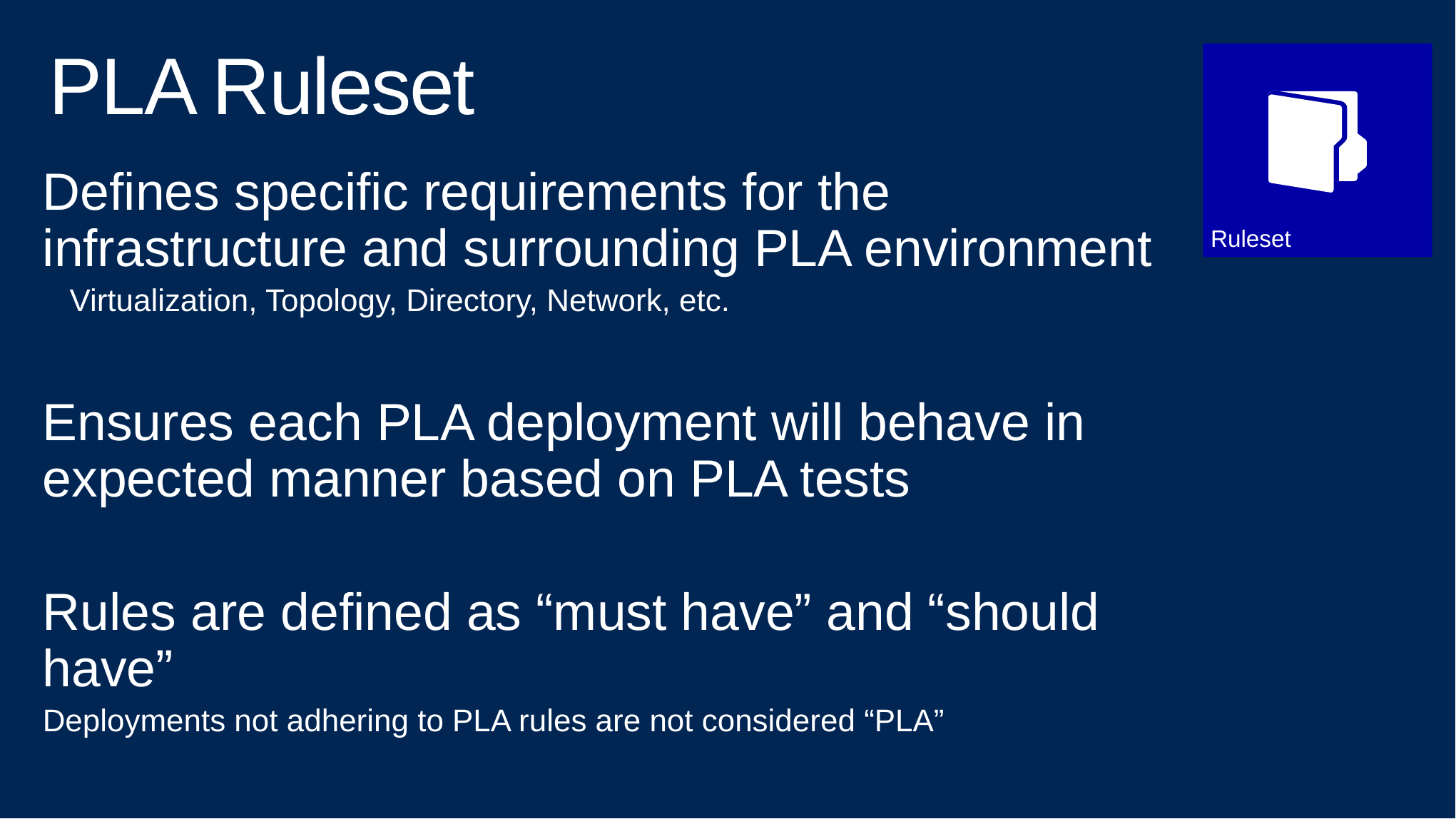

# PLA Ruleset
Ruleset

Defines specific requirements for the infrastructure and surrounding PLA environment
Virtualization, Topology, Directory, Network, etc.

Ensures each PLA deployment will behave in expected manner based on PLA tests

Rules are defined as “must have” and “should have”
Deployments not adhering to PLA rules are not considered “PLA”